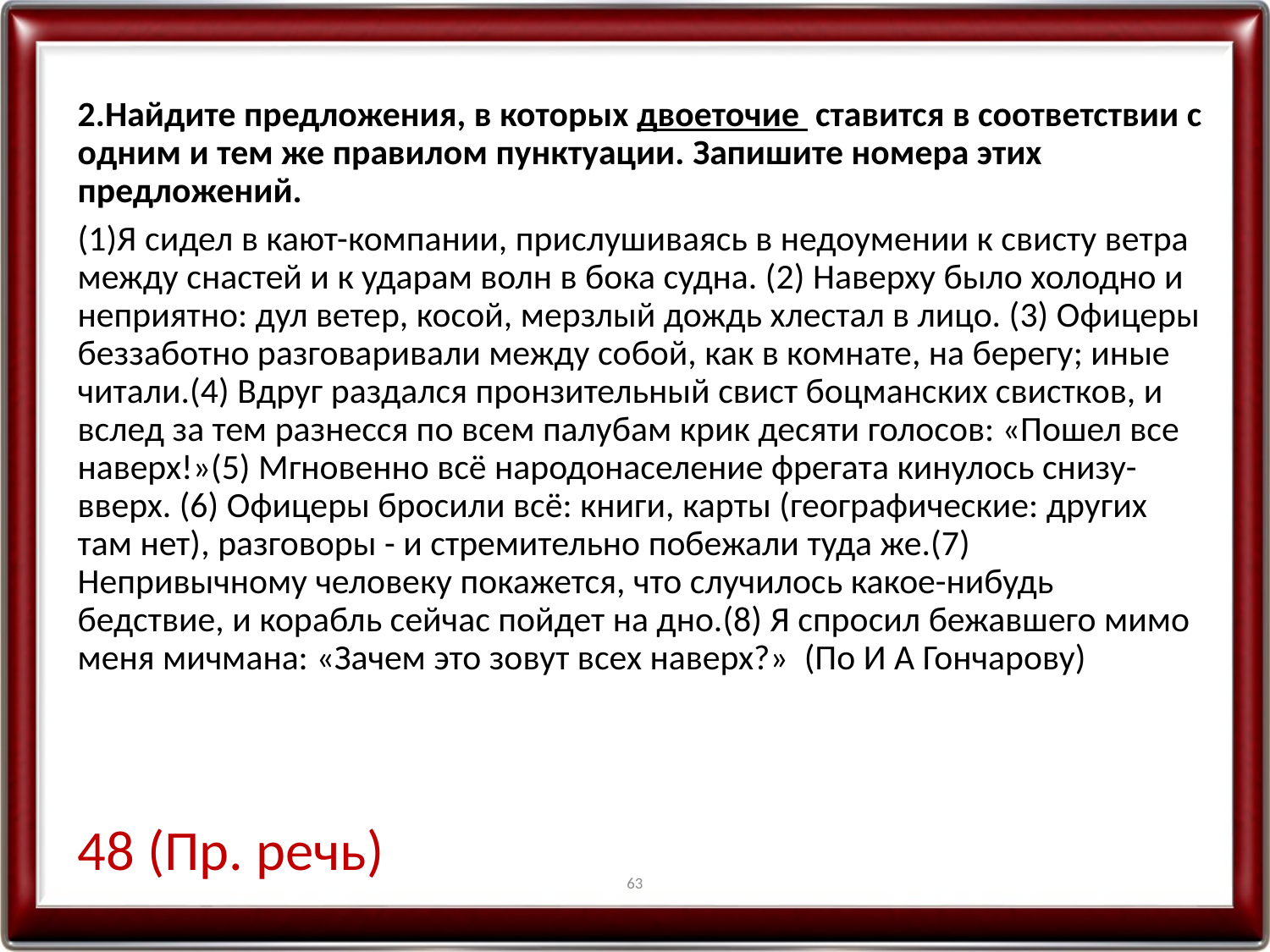

2.Найдите предложения, в которых двоеточие  ставится в соответствии с одним и тем же правилом пунктуации. Запишите номера этих предложений.
(1)Я сидел в кают-компании, прислушиваясь в недоумении к свисту ветра между снастей и к ударам волн в бока судна. (2) Наверху было холодно и неприятно: дул ветер, косой, мерзлый дождь хлестал в лицо. (3) Офицеры беззаботно разговаривали между собой, как в комнате, на берегу; иные читали.(4) Вдруг раздался пронзительный свист боцманских свистков, и вслед за тем разнесся по всем палубам крик десяти голосов: «Пошел все наверх!»(5) Мгновенно всё народонаселение фрегата кинулось снизу-вверх. (6) Офицеры бросили всё: книги, карты (географические: других там нет), разговоры - и стремительно побежали туда же.(7) Непривычному человеку покажется, что случилось какое-нибудь бедствие, и корабль сейчас пойдет на дно.(8) Я спросил бежавшего мимо меня мичмана: «Зачем это зовут всех наверх?»  (По И А Гончарову)

48 (Пр. речь)
63